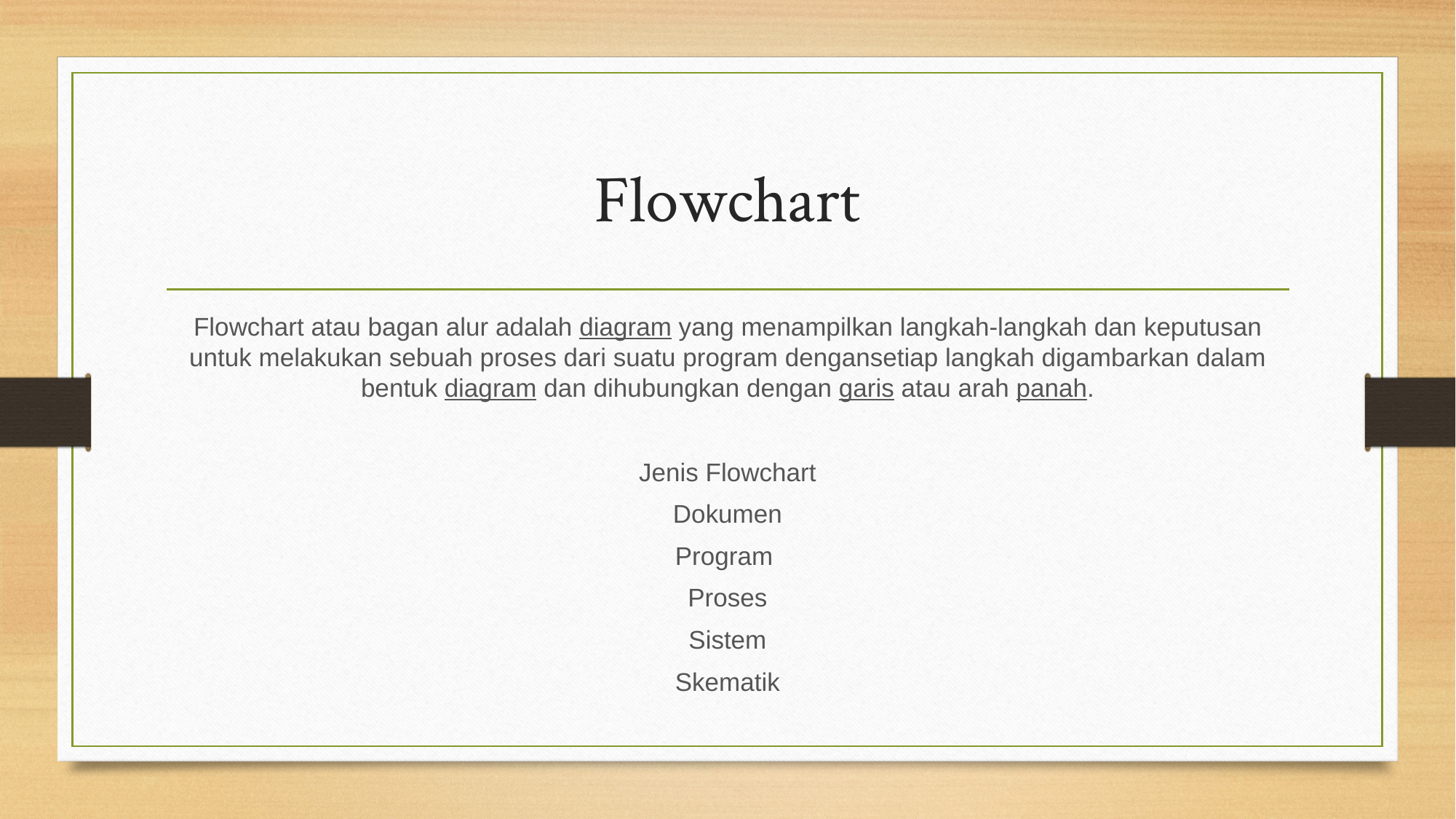

# Flowchart
Flowchart atau bagan alur adalah diagram yang menampilkan langkah-langkah dan keputusan untuk melakukan sebuah proses dari suatu program dengansetiap langkah digambarkan dalam bentuk diagram dan dihubungkan dengan garis atau arah panah.

Jenis Flowchart
Dokumen
Program
Proses
Sistem
Skematik